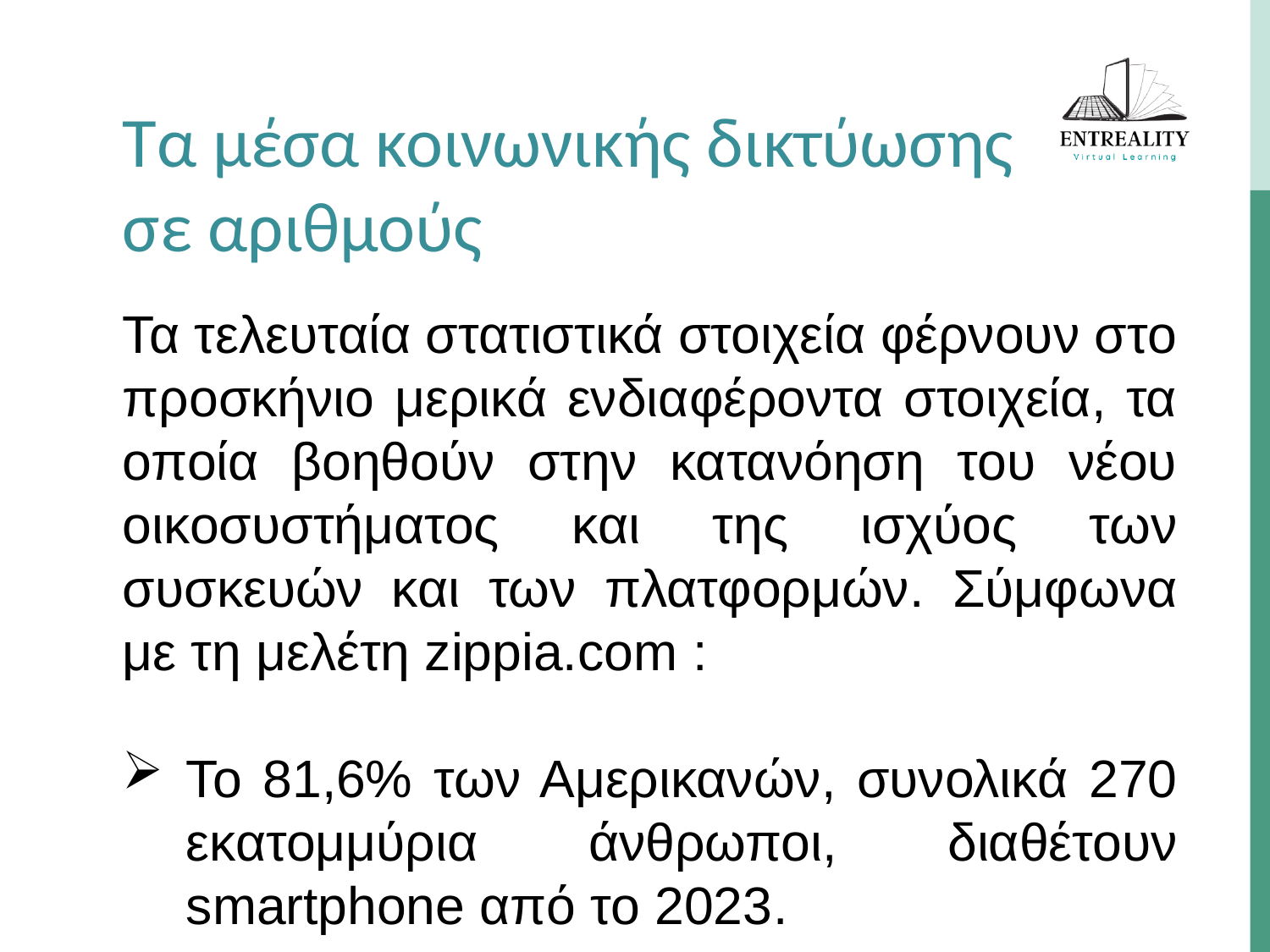

Τα μέσα κοινωνικής δικτύωσης σε αριθμούς
Τα τελευταία στατιστικά στοιχεία φέρνουν στο προσκήνιο μερικά ενδιαφέροντα στοιχεία, τα οποία βοηθούν στην κατανόηση του νέου οικοσυστήματος και της ισχύος των συσκευών και των πλατφορμών. Σύμφωνα με τη μελέτη zippia.com :

Το 81,6% των Αμερικανών, συνολικά 270 εκατομμύρια άνθρωποι, διαθέτουν smartphone από το 2023.